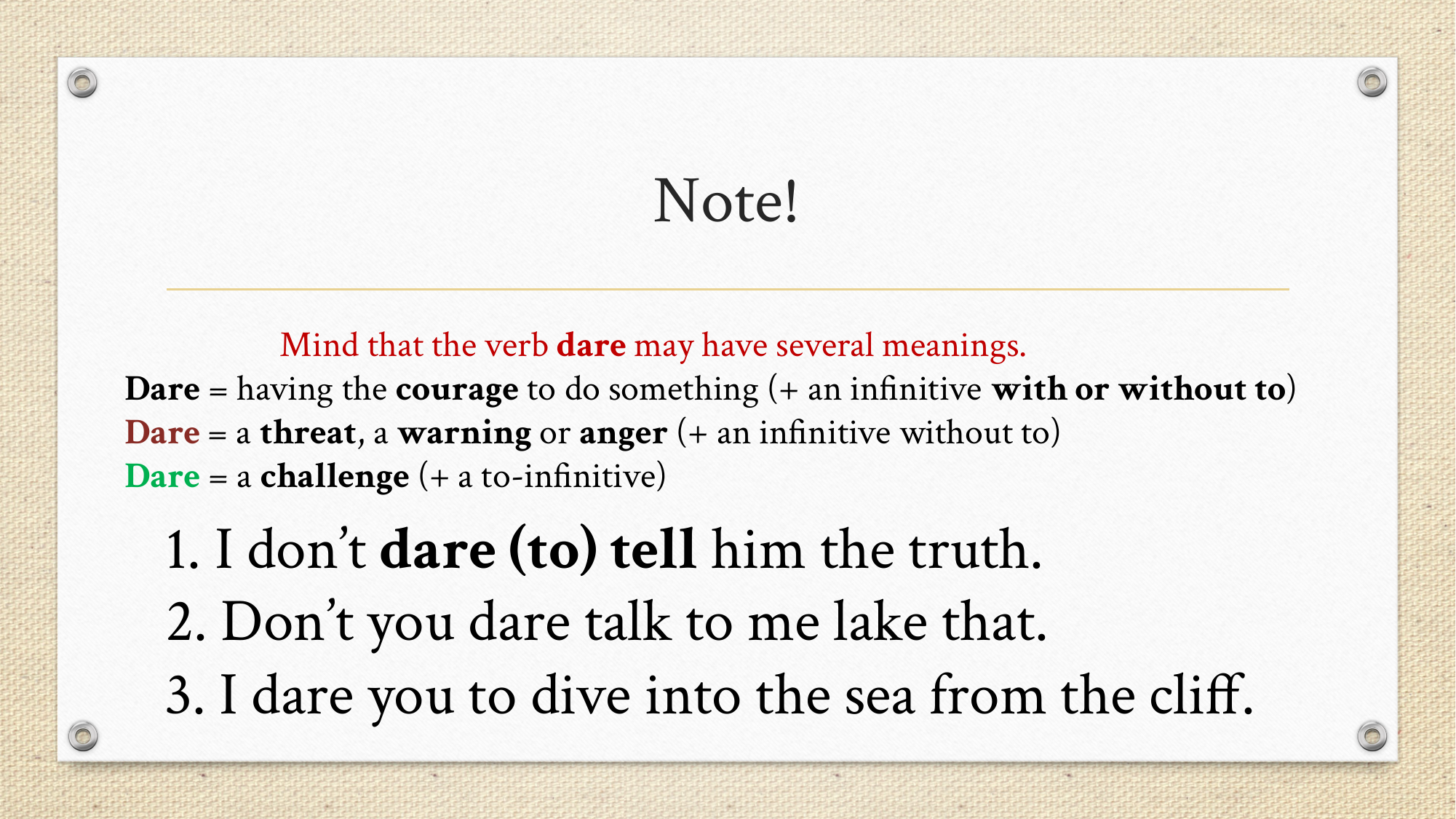

# Note!
                   Mind that the verb dare may have several meanings.
Dare = having the courage to do something (+ an infinitive with or without to)
Dare = a threat, a warning or anger (+ an infinitive without to)
Dare = a challenge (+ a to-infinitive)
1. I don’t dare (to) tell him the truth.
2. Don’t you dare talk to me lake that.
3. I dare you to dive into the sea from the cliff.